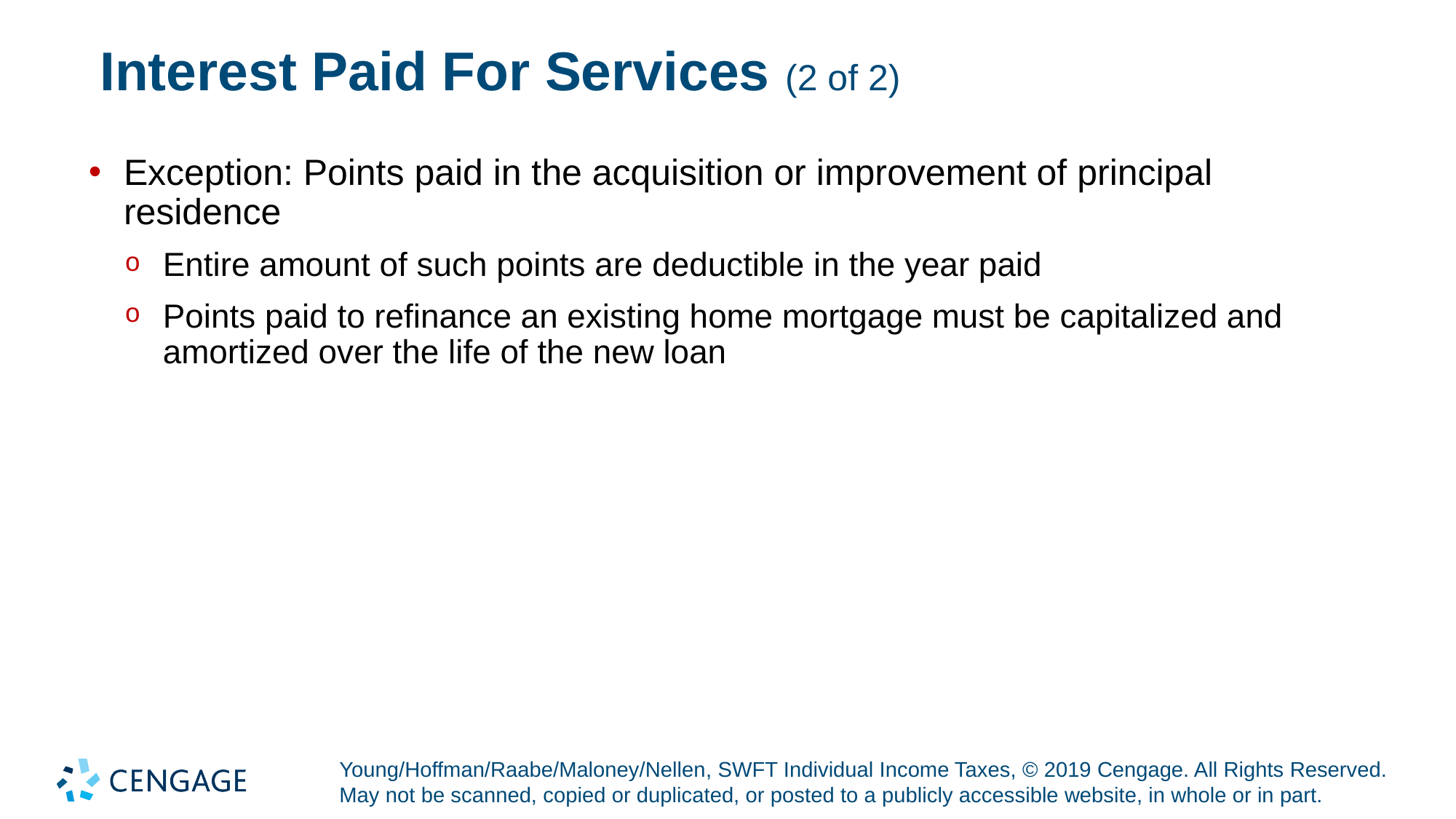

# Interest Paid For Services (2 of 2)
Exception: Points paid in the acquisition or improvement of principal residence
Entire amount of such points are deductible in the year paid
Points paid to refinance an existing home mortgage must be capitalized and amortized over the life of the new loan